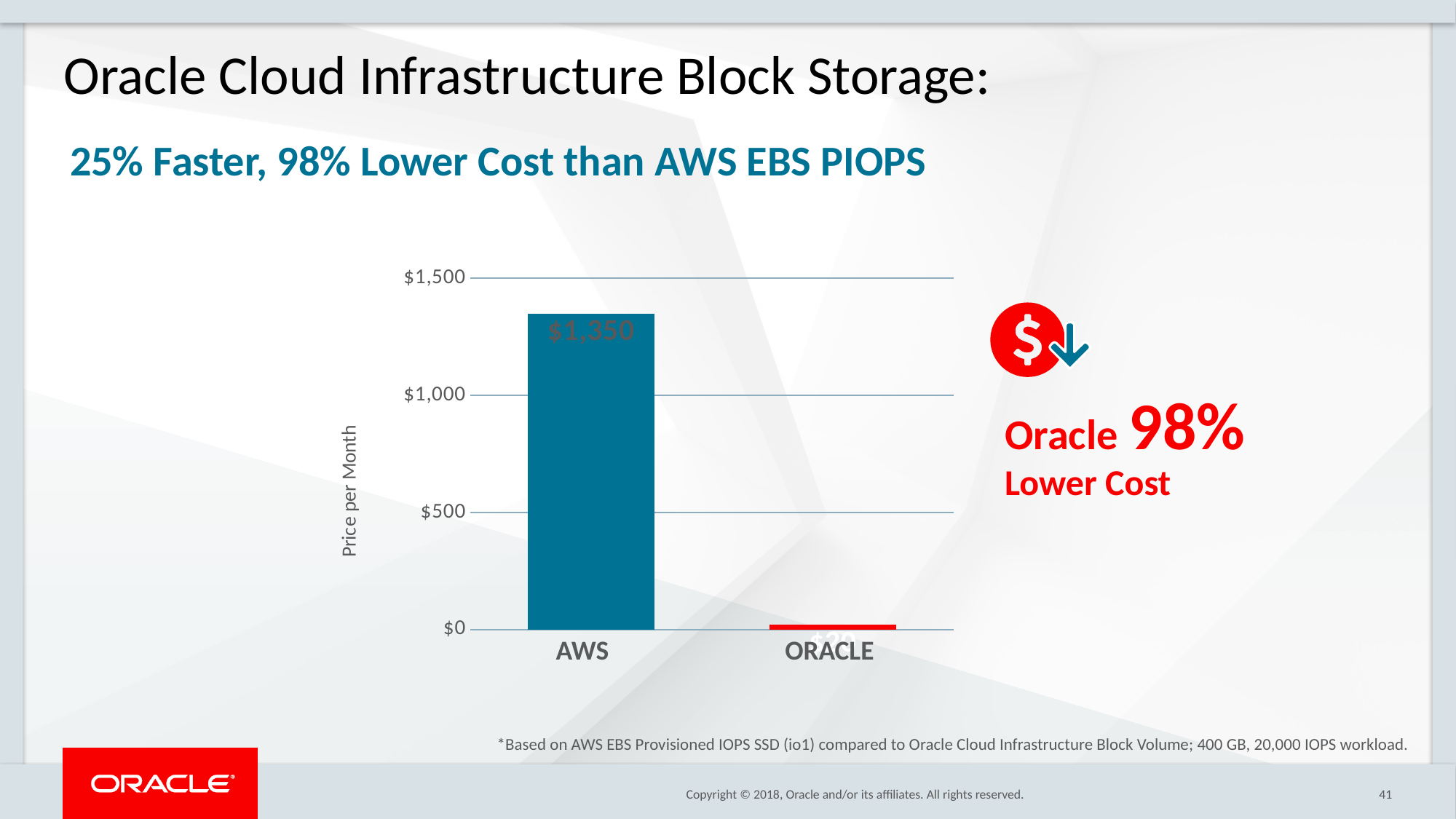

Oracle Cloud Infrastructure Block Storage:
25% Faster, 98% Lower Cost than AWS EBS PIOPS

### Chart

| Category | Series 1 |
|---|---|
| AWS | 1350.0 |
| Oracle | 20.0 |

Oracle 98%
Lower Cost
AWS
ORACLE
*Based on AWS EBS Provisioned IOPS SSD (io1) compared to Oracle Cloud Infrastructure Block Volume; 400 GB, 20,000 IOPS workload.
41